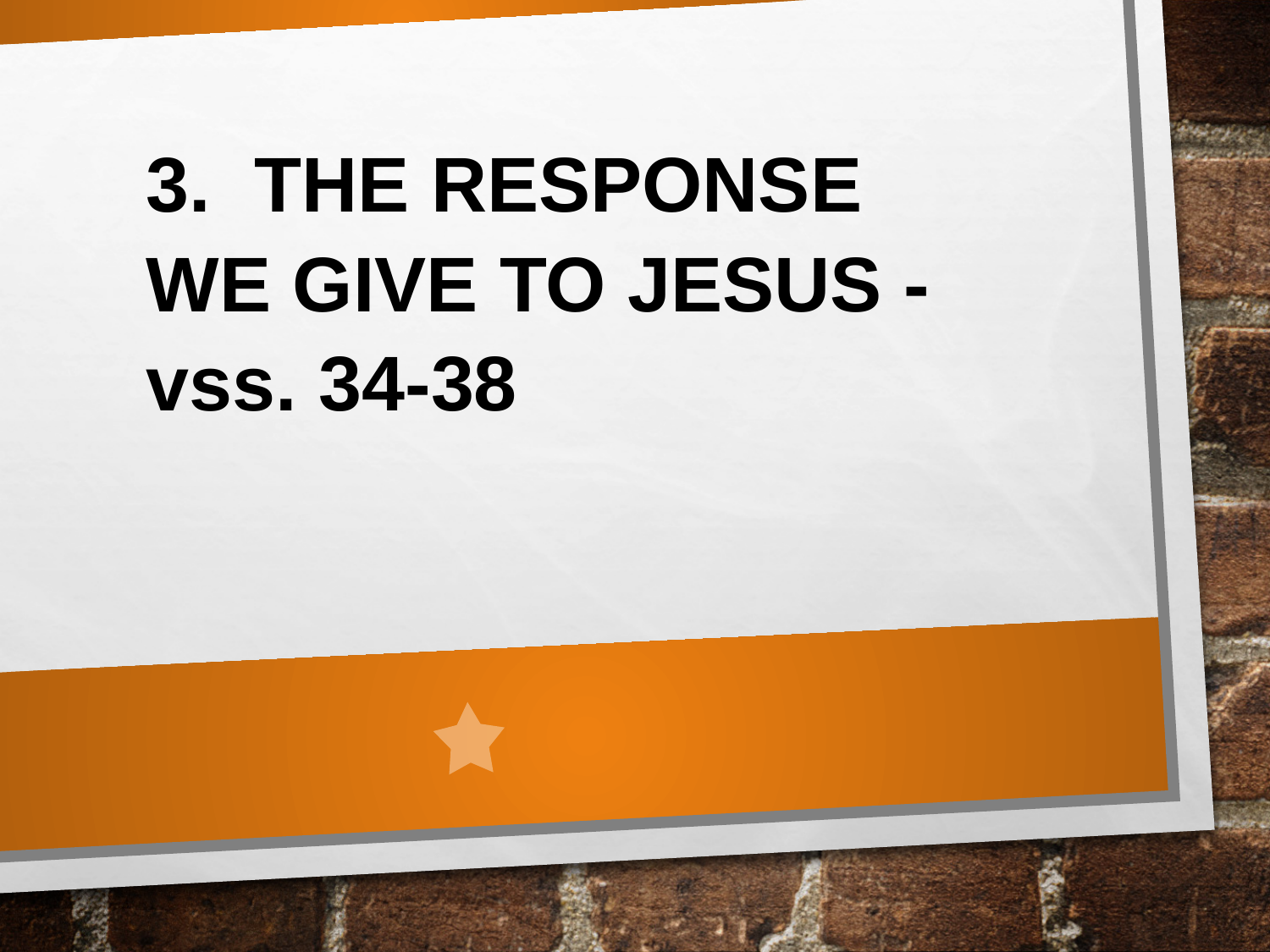

3.  THE RESPONSE WE GIVE TO JESUS - vss. 34-38